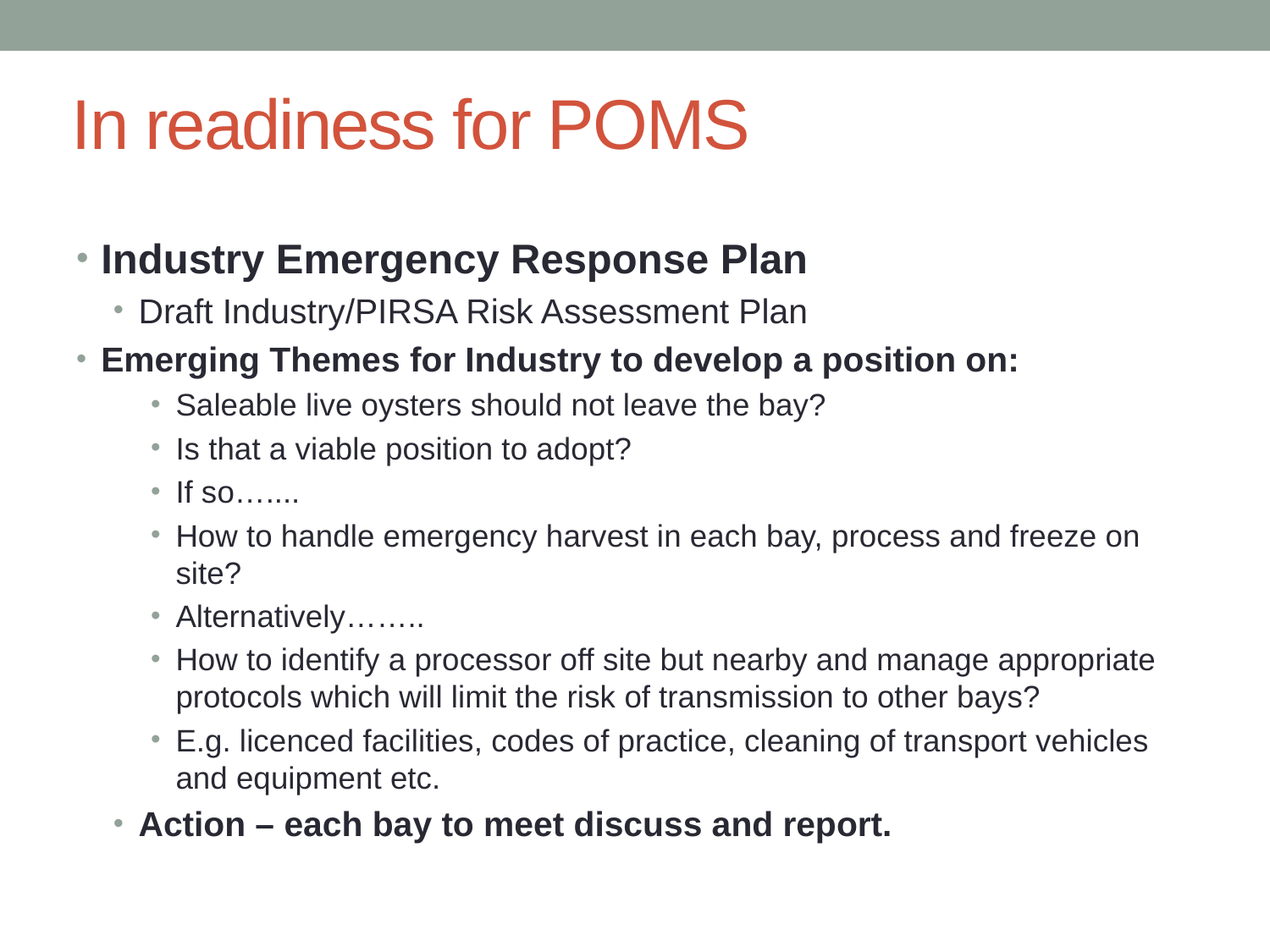

# In readiness for POMS
Industry Emergency Response Plan
Draft Industry/PIRSA Risk Assessment Plan
Emerging Themes for Industry to develop a position on:
Saleable live oysters should not leave the bay?
Is that a viable position to adopt?
If so…....
How to handle emergency harvest in each bay, process and freeze on site?
Alternatively……..
How to identify a processor off site but nearby and manage appropriate protocols which will limit the risk of transmission to other bays?
E.g. licenced facilities, codes of practice, cleaning of transport vehicles and equipment etc.
Action – each bay to meet discuss and report.